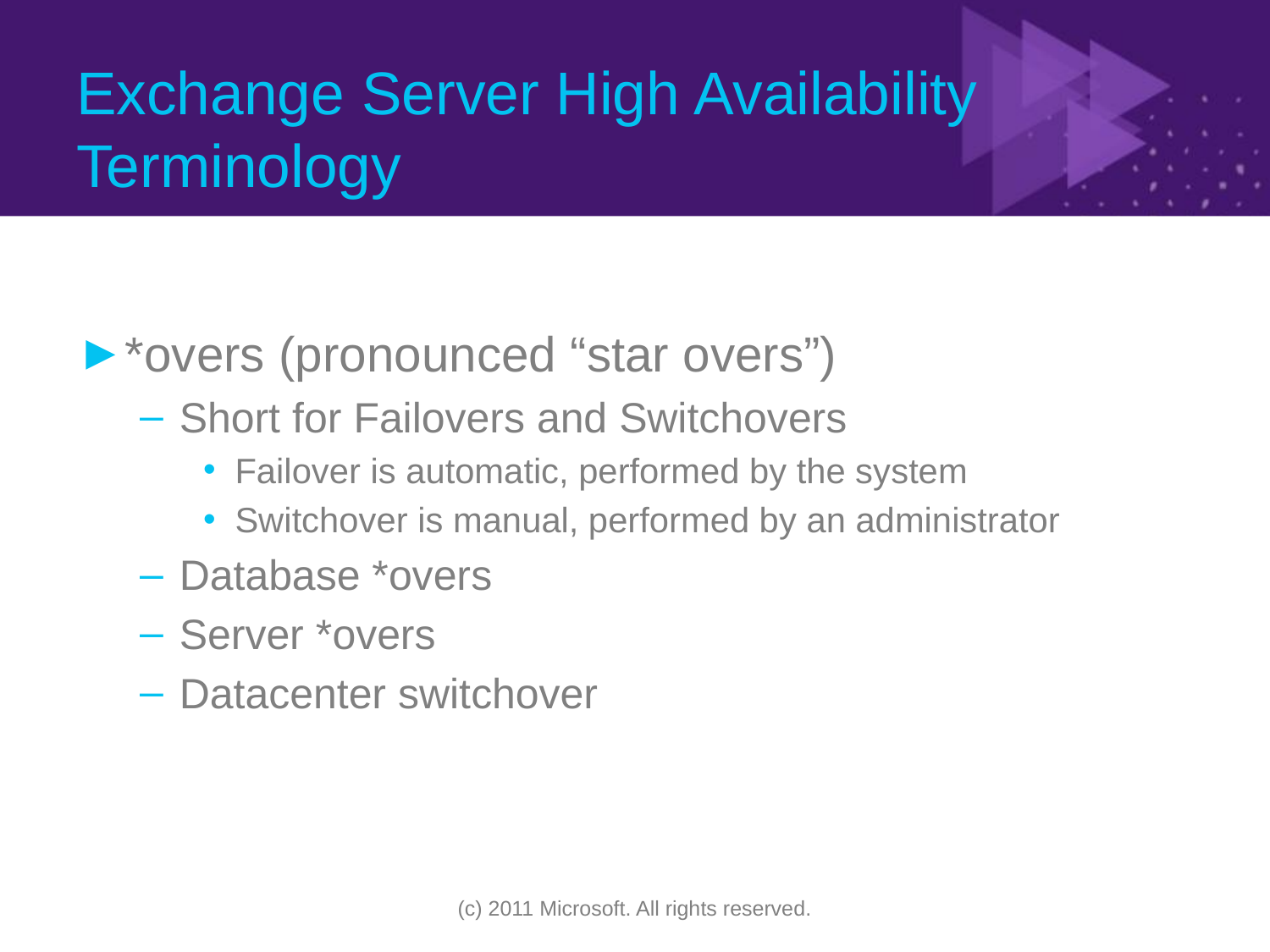

# Exchange Server High Availability Terminology
*overs (pronounced “star overs”)
Short for Failovers and Switchovers
Failover is automatic, performed by the system
Switchover is manual, performed by an administrator
Database *overs
Server *overs
Datacenter switchover

(c) 2011 Microsoft. All rights reserved.